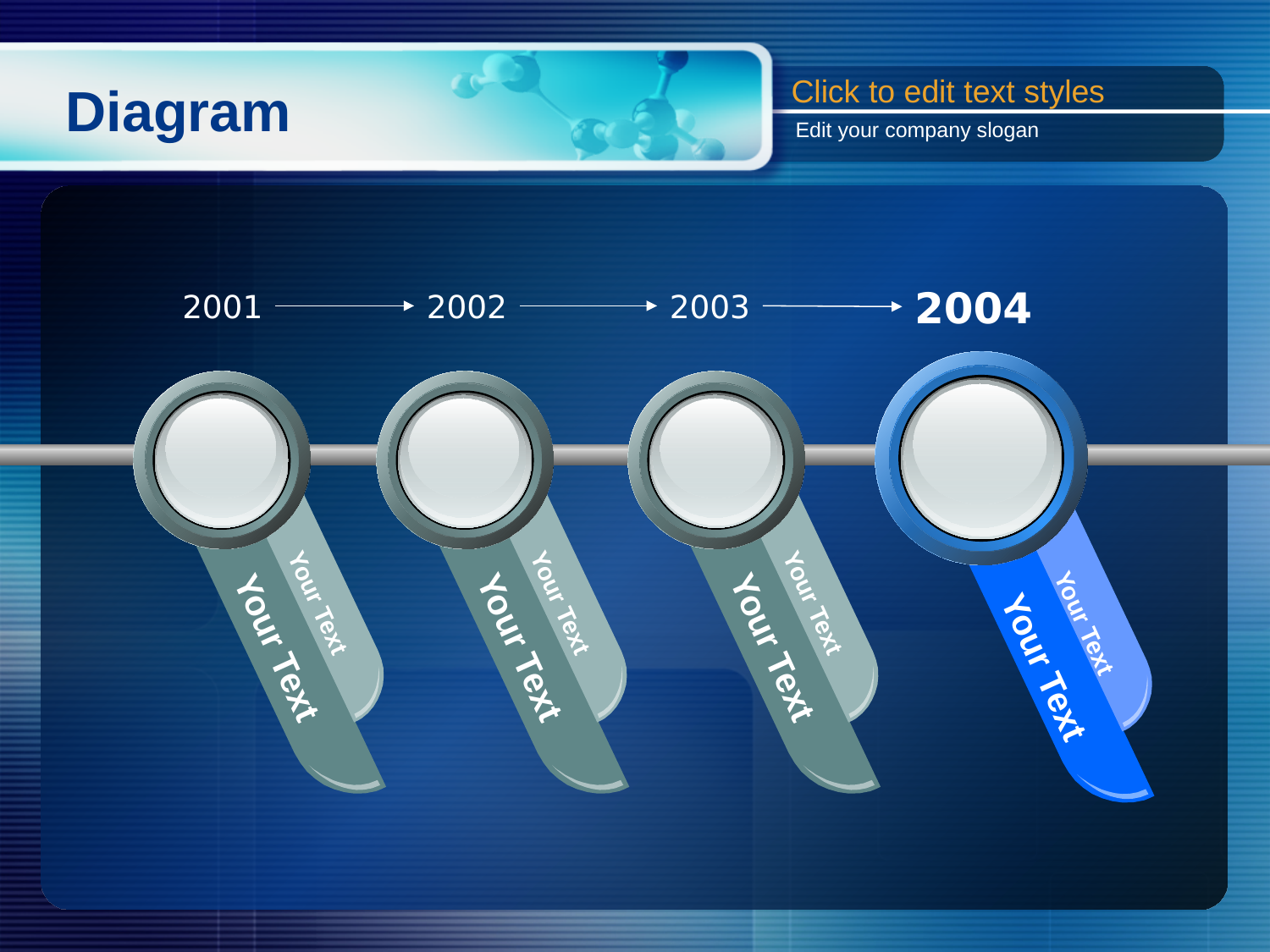

Click to edit text styles
# Diagram
Edit your company slogan
2004
2001
2002
2003

Your Text
Your Text
Your Text

Your Text
Your Text
Your Text
Your Text
Your Text